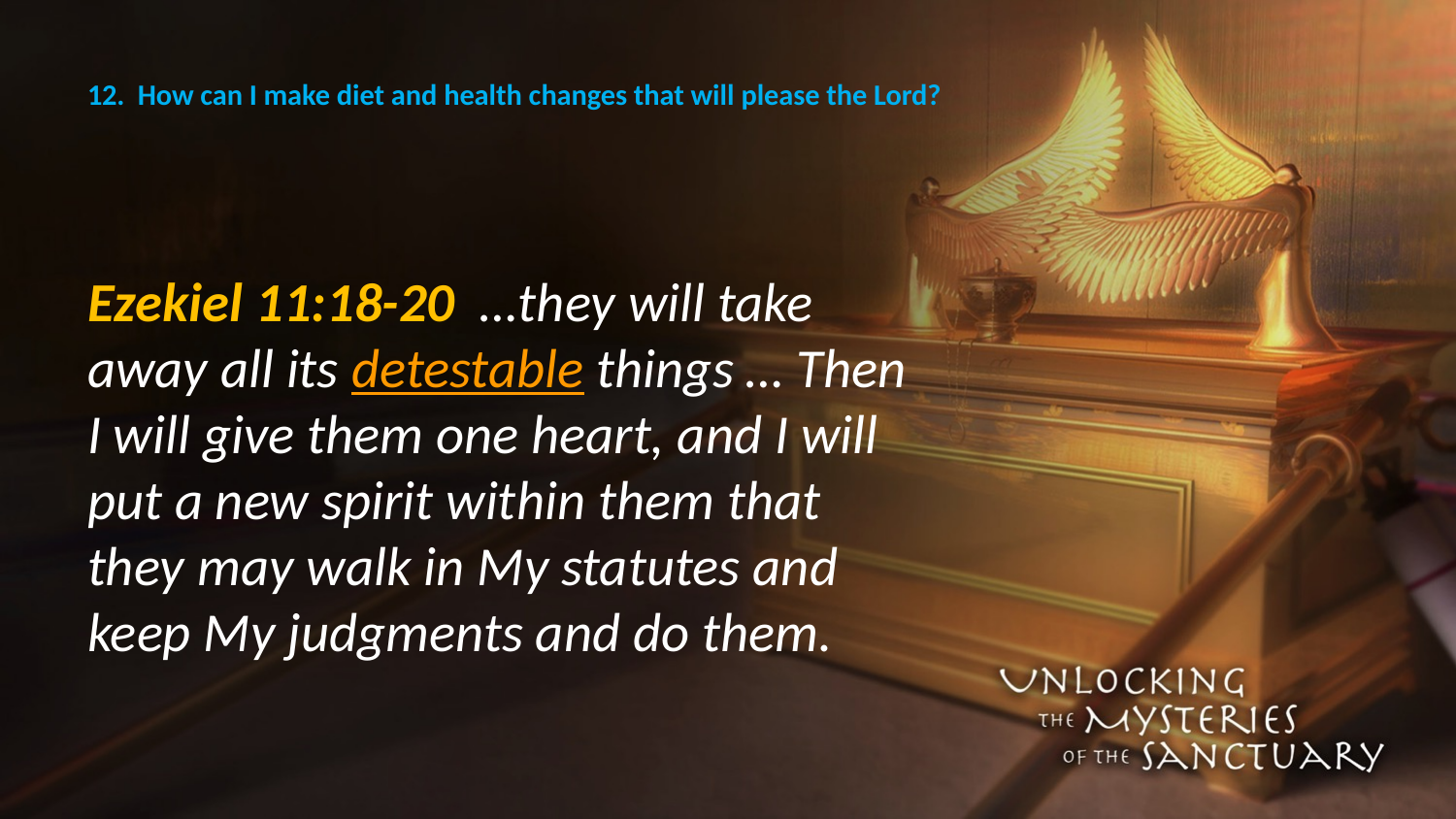

# 12.  How can I make diet and health changes that will please the Lord?

Ezekiel 11:18-20  …they will take away all its detestable things … Then I will give them one heart, and I will put a new spirit within them that they may walk in My statutes and keep My judgments and do them.